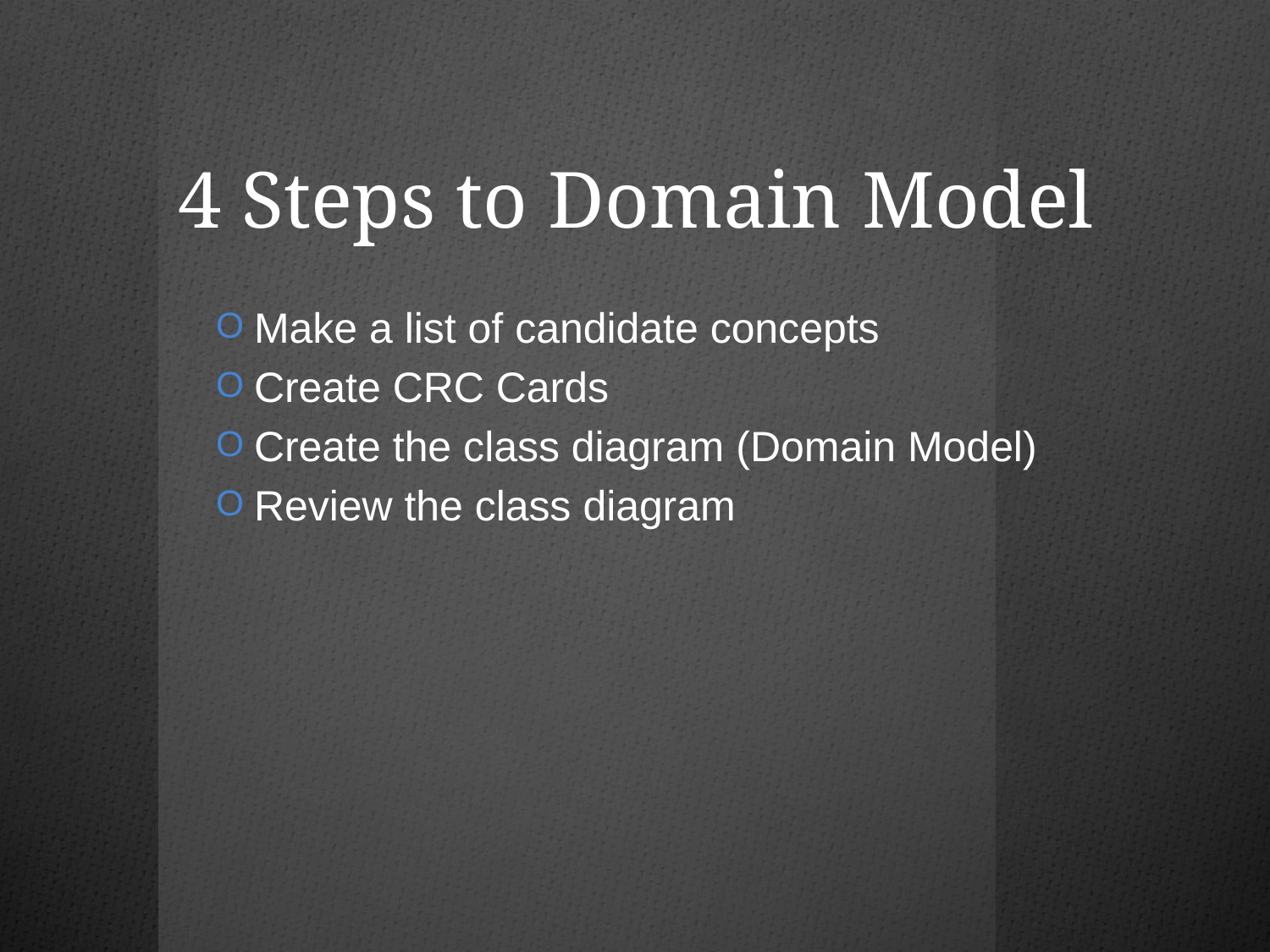

# 4 Steps to Domain Model
Make a list of candidate concepts
Create CRC Cards
Create the class diagram (Domain Model)
Review the class diagram